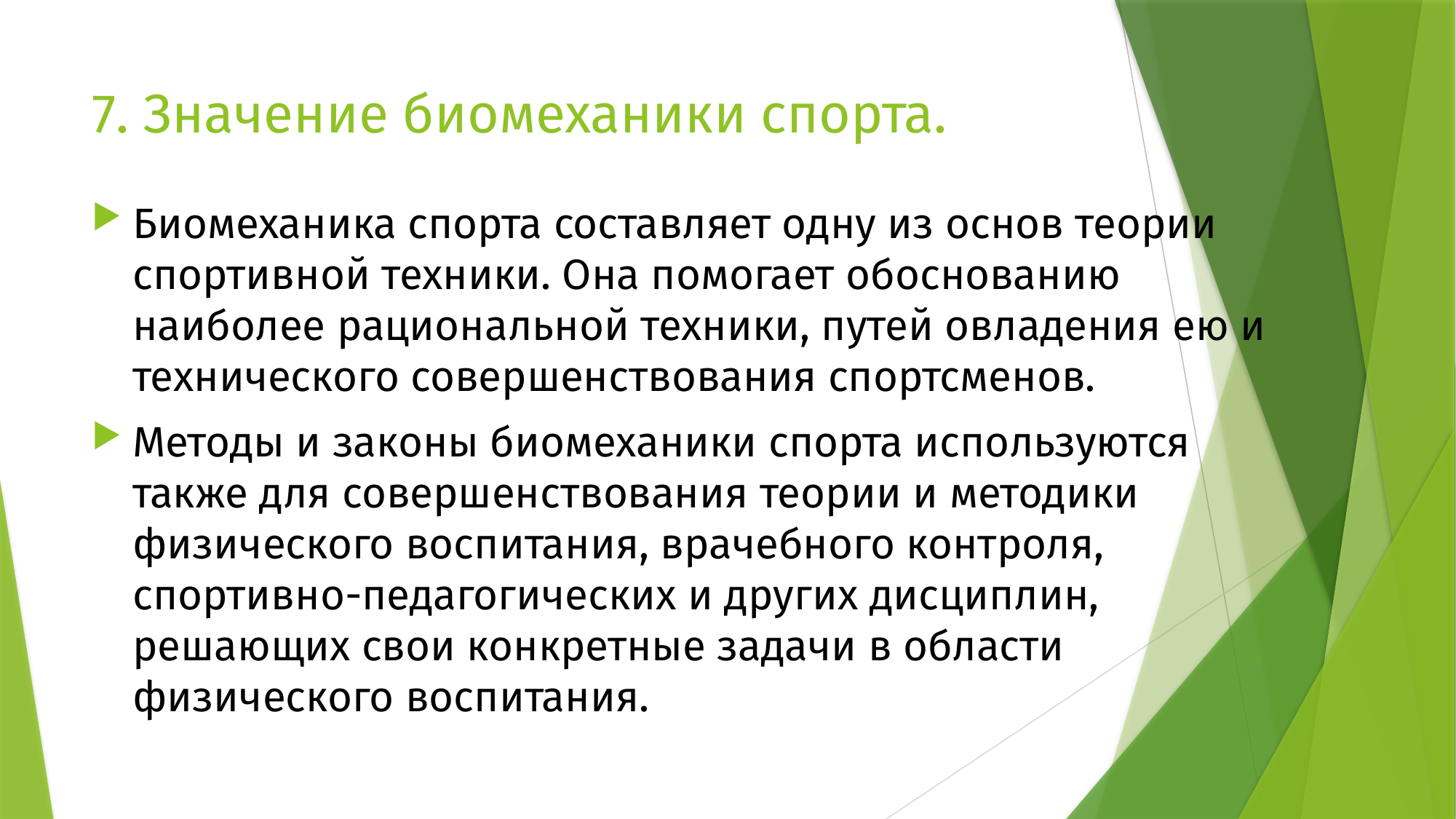

# 7. Значение биомеханики спорта.
Биомеханика спорта составляет одну из основ теории спортивной техники. Она помогает обоснованию наиболее рациональной техники, путей овладения ею и технического совершенствования спортсменов.
Методы и законы биомеханики спорта используются также для совершенствования теории и методики физического воспитания, врачебного контроля, спортивно-педагогических и других дисциплин, решающих свои конкретные задачи в области физического воспитания.